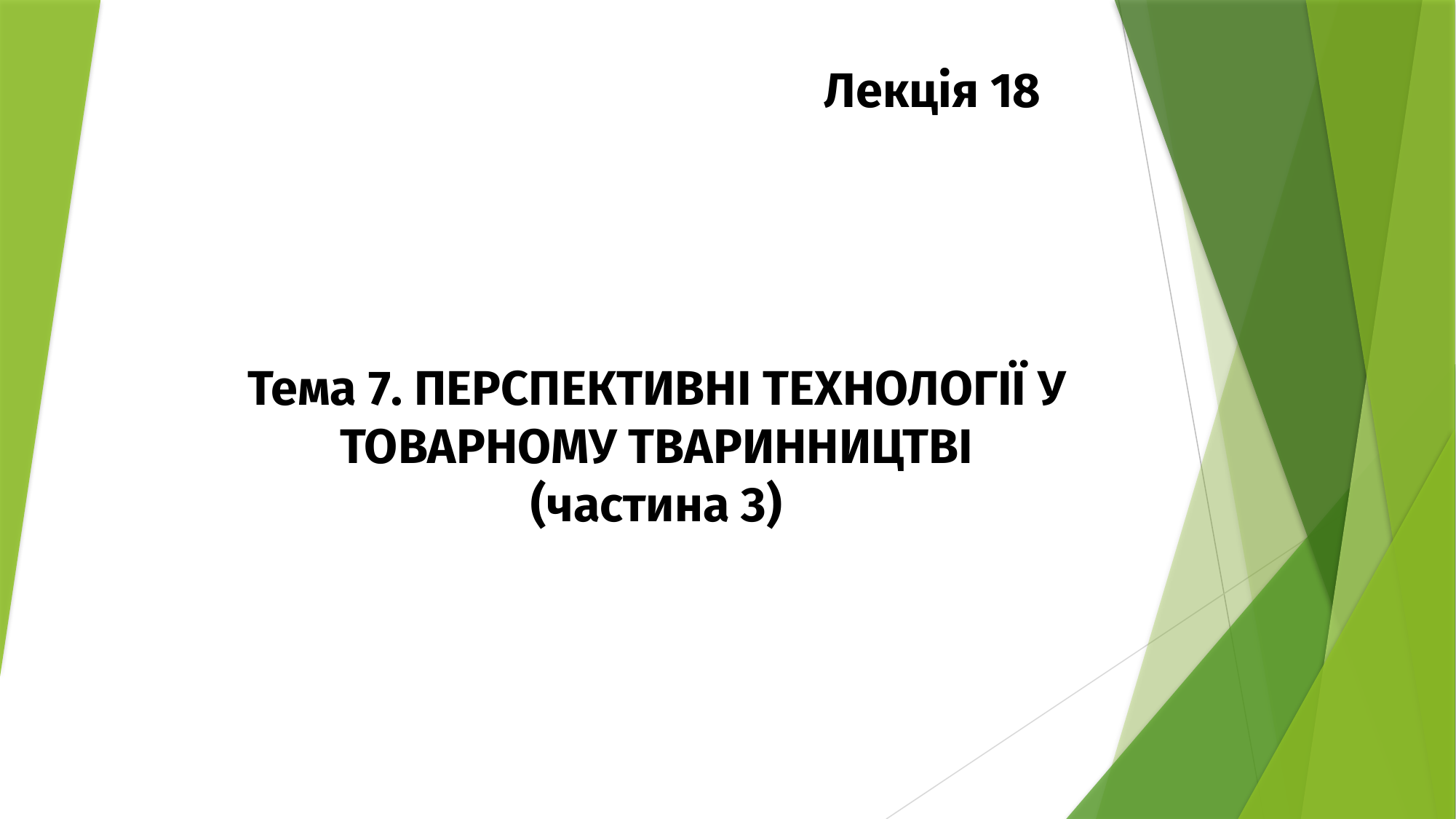

Лекція 18
# Тема 7. ПЕРСПЕКТИВНІ ТЕХНОЛОГІЇ У ТОВАРНОМУ ТВАРИННИЦТВІ (частина 3)